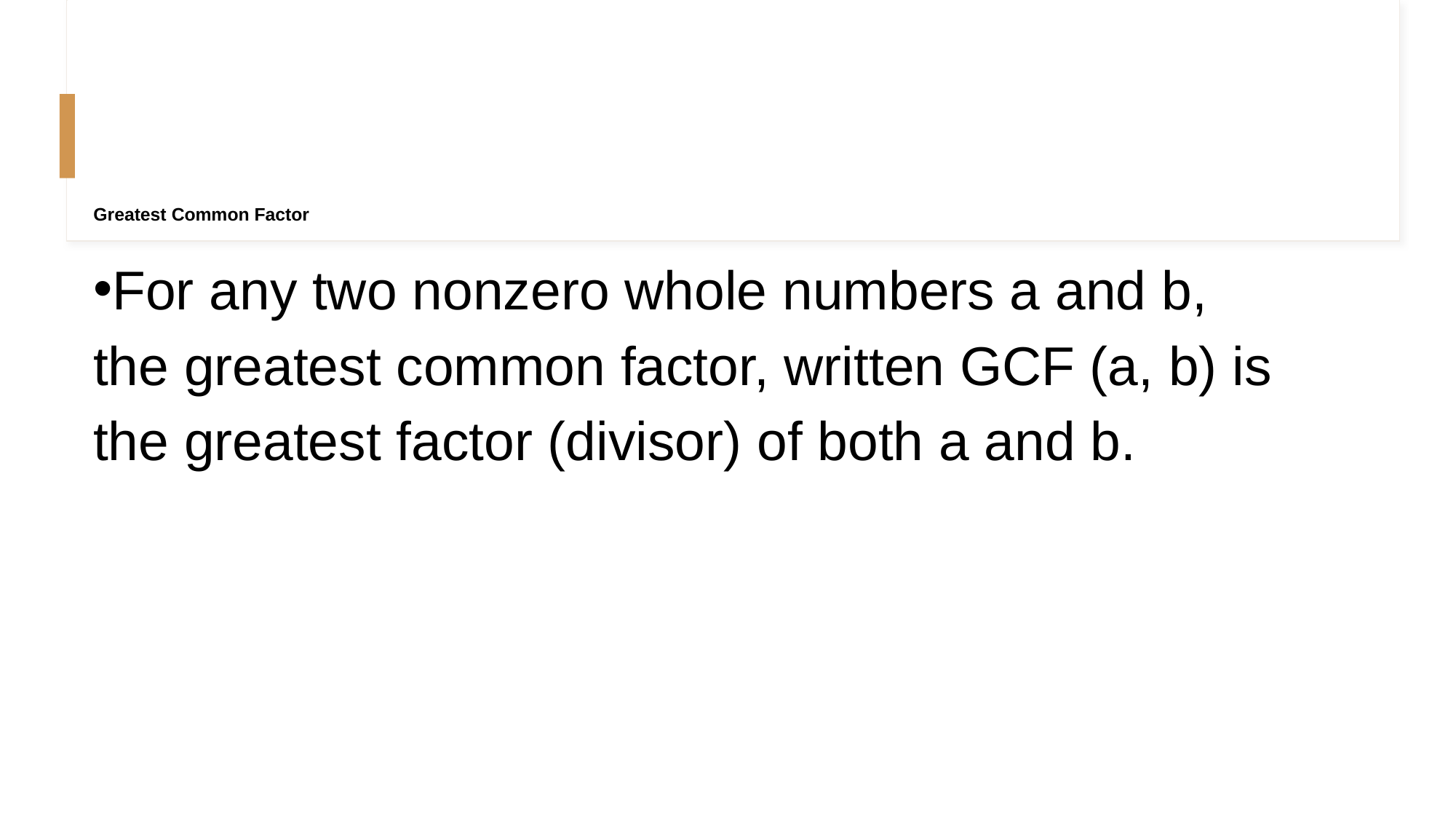

# Greatest Common Factor
For any two nonzero whole numbers a and b, the greatest common factor, written GCF (a, b) is the greatest factor (divisor) of both a and b.